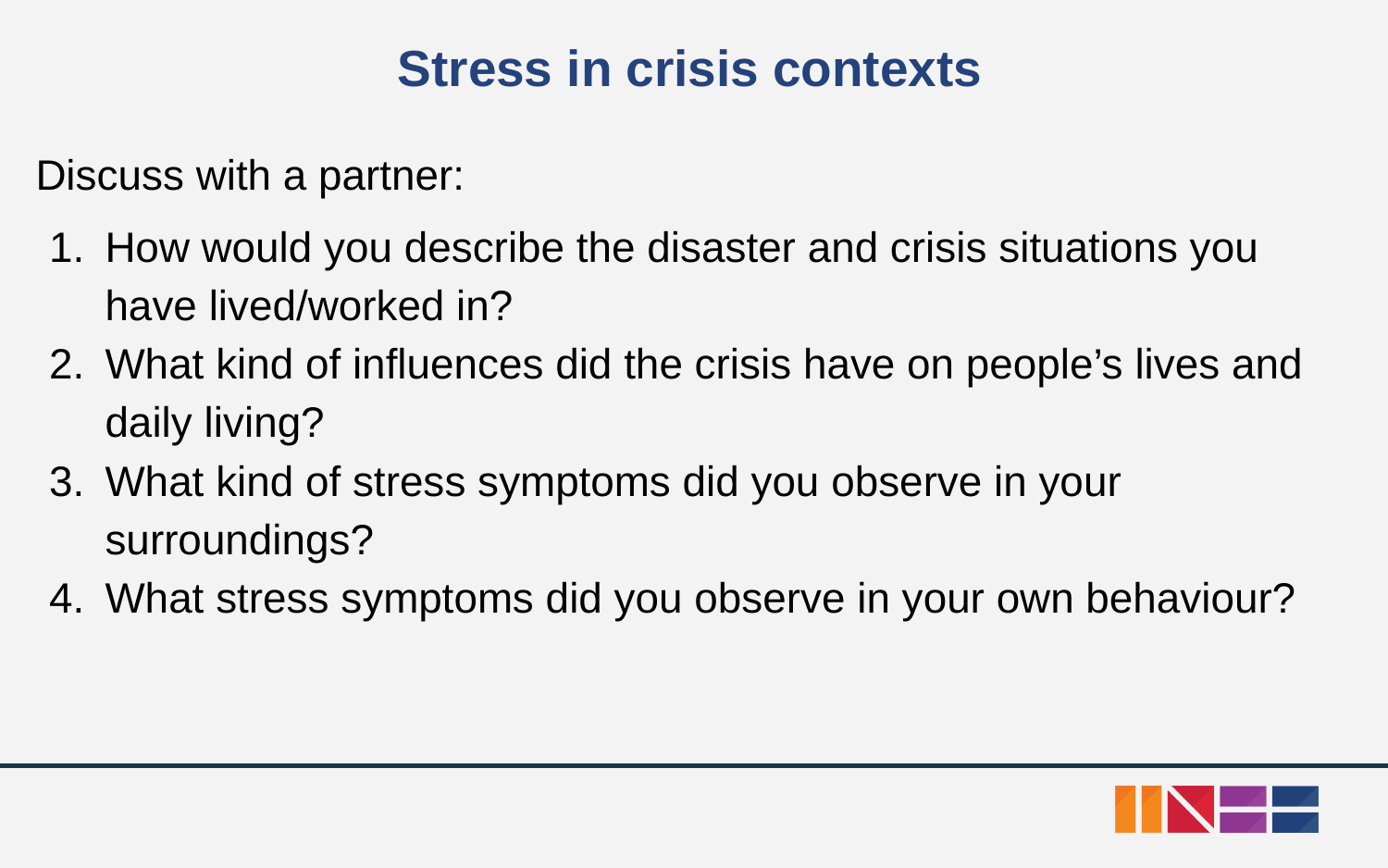

# Stress in crisis contexts
Discuss with a partner:
How would you describe the disaster and crisis situations you have lived/worked in?
What kind of influences did the crisis have on people’s lives and daily living?
What kind of stress symptoms did you observe in your surroundings?
What stress symptoms did you observe in your own behaviour?